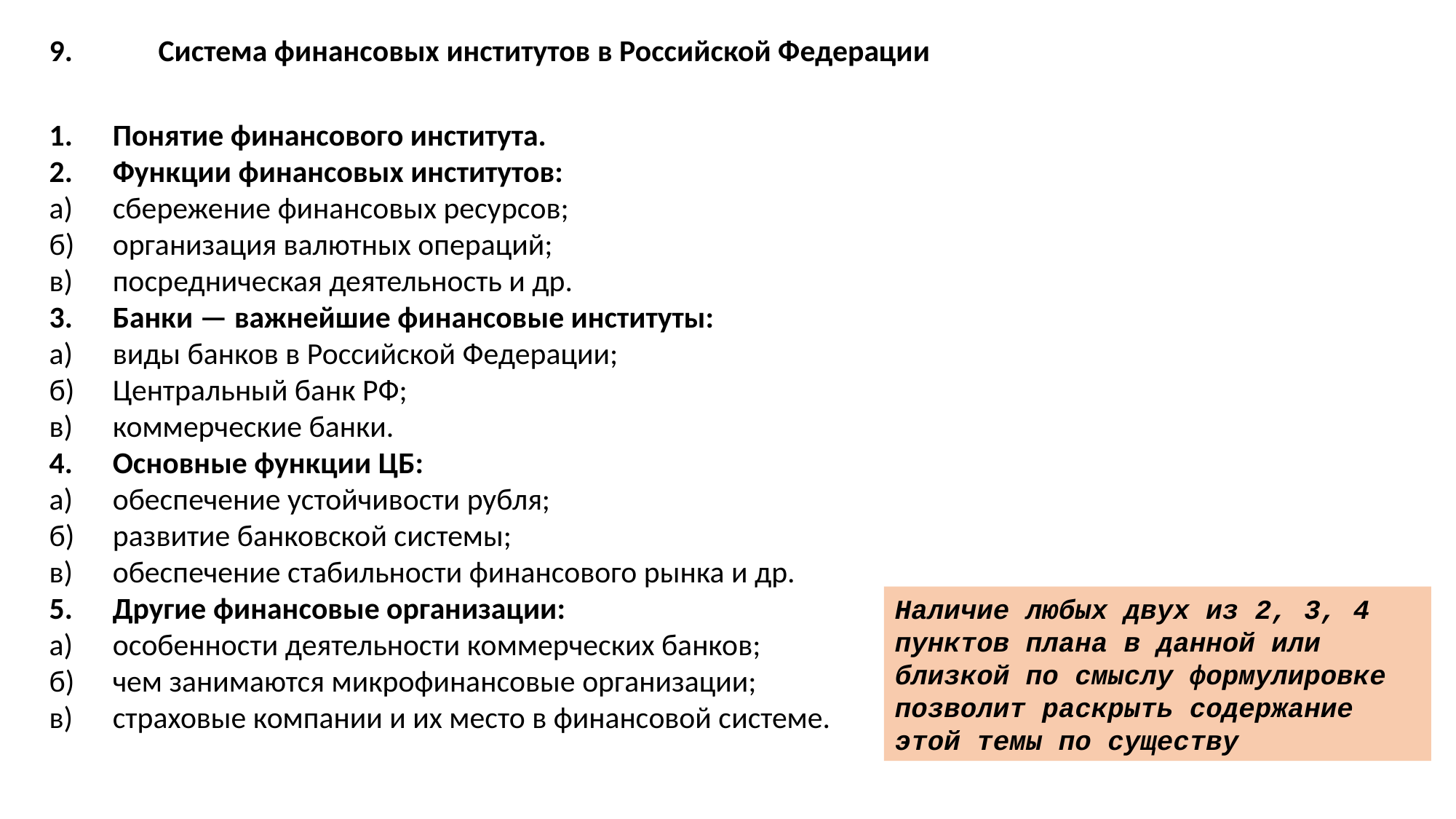

9.	Система финансовых институтов в Российской Федерации

1.	Понятие финансового института.
2.	Функции финансовых институтов:
а)	сбережение финансовых ресурсов;
б)	организация валютных операций;
в)	посредническая деятельность и др.
3.	Банки — важнейшие финансовые институты:
а)	виды банков в Российской Федерации;
б)	Центральный банк РФ;
в)	коммерческие банки.
4.	Основные функции ЦБ:
а)	обеспечение устойчивости рубля;
б)	развитие банковской системы;
в)	обеспечение стабильности финансового рынка и др.
5.	Другие финансовые организации:
а)	особенности деятельности коммерческих банков;
б)	чем занимаются микрофинансовые организации;
в)	страховые компании и их место в финансовой системе.
Наличие любых двух из 2, 3, 4  пунктов плана в данной или близкой по смыслу формулировке позволит раскрыть содержание этой темы по существу